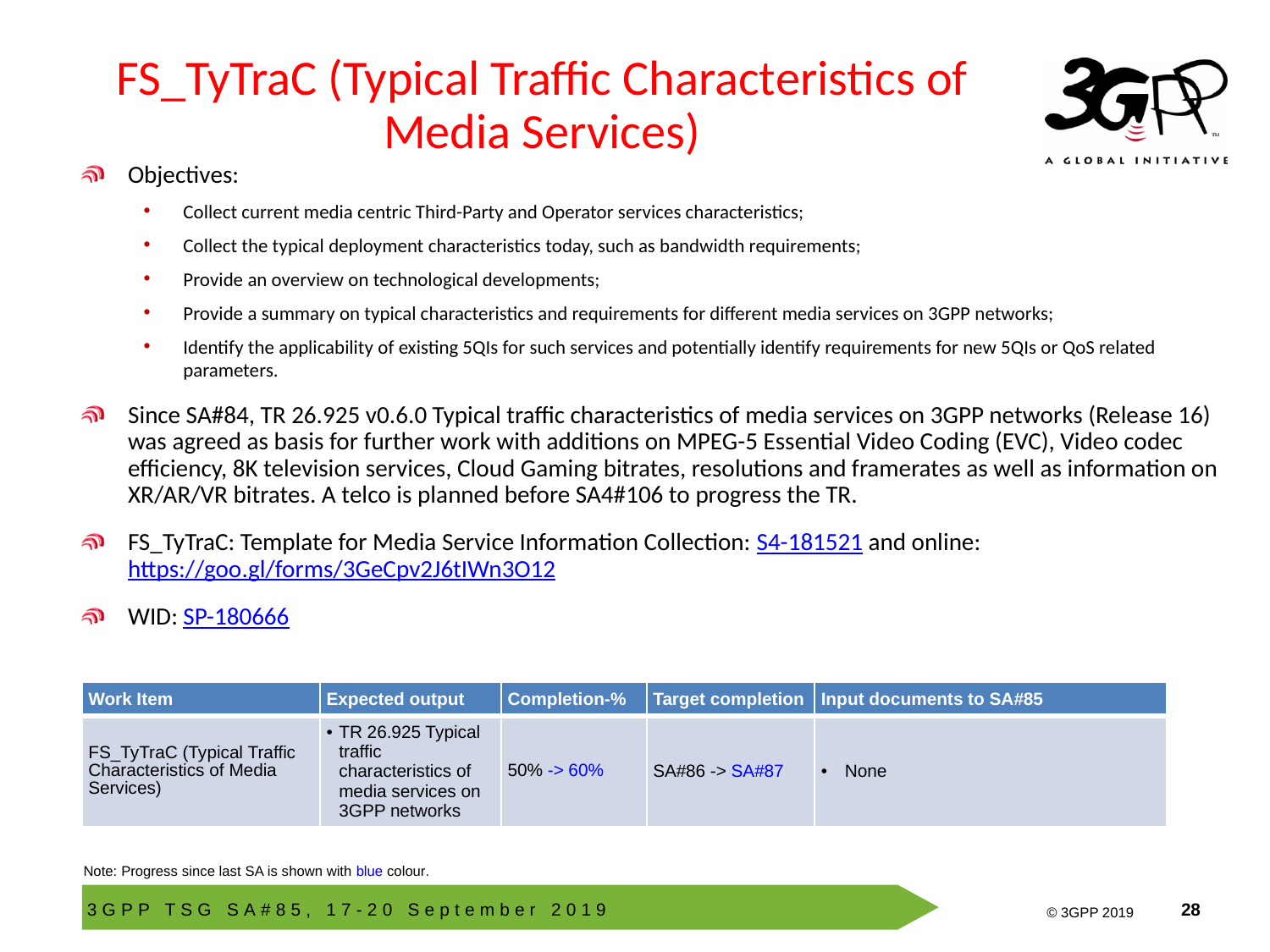

# FS_TyTraC (Typical Traffic Characteristics of Media Services)
Objectives:
Collect current media centric Third-Party and Operator services characteristics;
Collect the typical deployment characteristics today, such as bandwidth requirements;
Provide an overview on technological developments;
Provide a summary on typical characteristics and requirements for different media services on 3GPP networks;
Identify the applicability of existing 5QIs for such services and potentially identify requirements for new 5QIs or QoS related parameters.
Since SA#84, TR 26.925 v0.6.0 Typical traffic characteristics of media services on 3GPP networks (Release 16) was agreed as basis for further work with additions on MPEG-5 Essential Video Coding (EVC), Video codec efficiency, 8K television services, Cloud Gaming bitrates, resolutions and framerates as well as information on XR/AR/VR bitrates. A telco is planned before SA4#106 to progress the TR.
FS_TyTraC: Template for Media Service Information Collection: S4-181521 and online: https://goo.gl/forms/3GeCpv2J6tIWn3O12
WID: SP-180666
| Work Item | Expected output | Completion-% | Target completion | Input documents to SA#85 |
| --- | --- | --- | --- | --- |
| FS\_TyTraC (Typical Traffic Characteristics of Media Services) | TR 26.925 Typical traffic characteristics of media services on 3GPP networks | 50% -> 60% | SA#86 -> SA#87 | None |
Note: Progress since last SA is shown with blue colour.